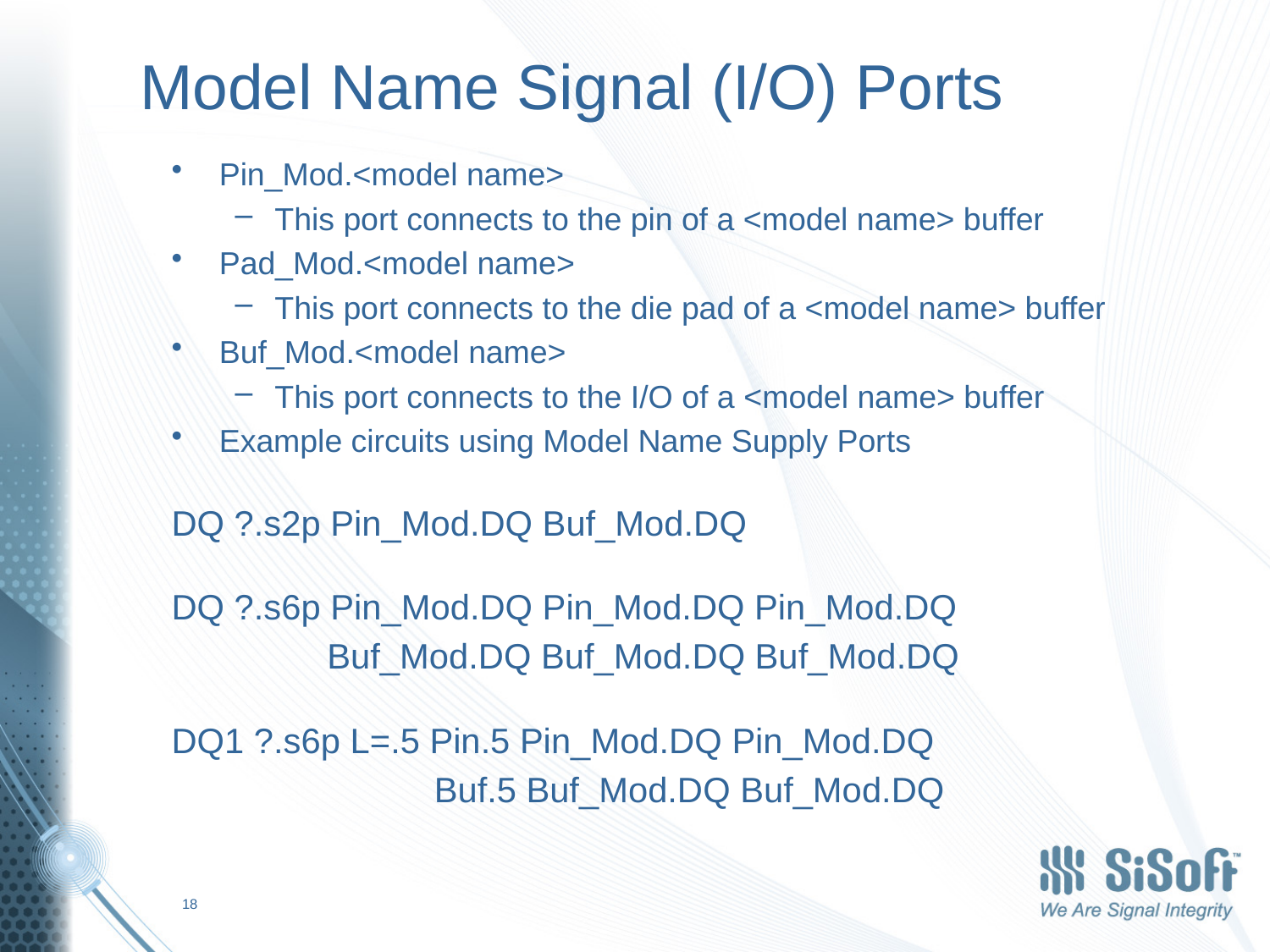

# Model Name Signal (I/O) Ports
Pin_Mod.<model name>
This port connects to the pin of a <model name> buffer
Pad_Mod.<model name>
This port connects to the die pad of a <model name> buffer
Buf_Mod.<model name>
This port connects to the I/O of a <model name> buffer
Example circuits using Model Name Supply Ports

DQ ?.s2p Pin_Mod.DQ Buf_Mod.DQ

DQ ?.s6p Pin_Mod.DQ Pin_Mod.DQ Pin_Mod.DQ
                Buf_Mod.DQ Buf_Mod.DQ Buf_Mod.DQ

DQ1 ?.s6p L=.5 Pin.5 Pin_Mod.DQ Pin_Mod.DQ
                           Buf.5 Buf_Mod.DQ Buf_Mod.DQ

18